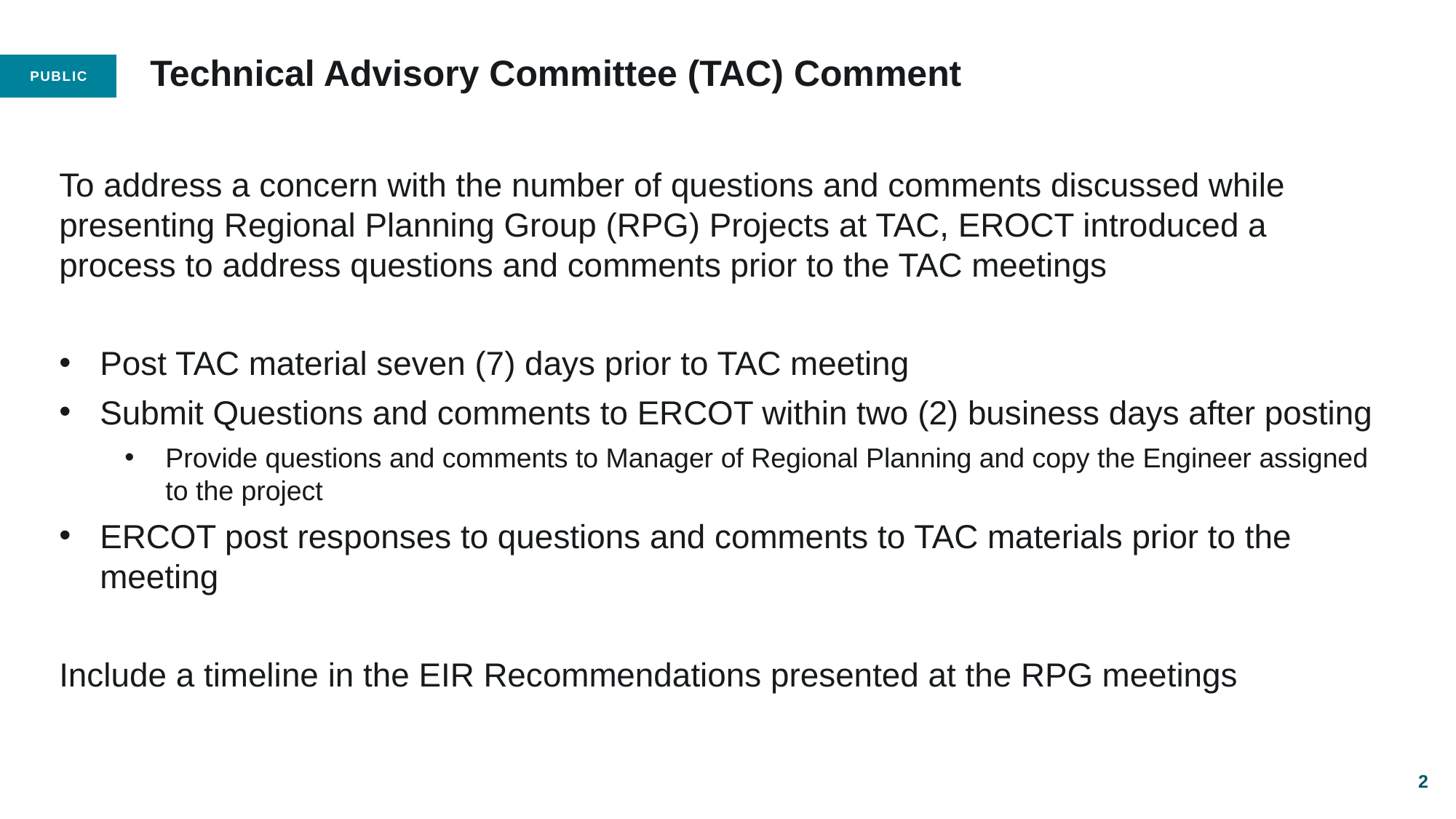

# Technical Advisory Committee (TAC) Comment
To address a concern with the number of questions and comments discussed while presenting Regional Planning Group (RPG) Projects at TAC, EROCT introduced a process to address questions and comments prior to the TAC meetings

Post TAC material seven (7) days prior to TAC meeting
Submit Questions and comments to ERCOT within two (2) business days after posting
Provide questions and comments to Manager of Regional Planning and copy the Engineer assigned to the project
ERCOT post responses to questions and comments to TAC materials prior to the meeting

Include a timeline in the EIR Recommendations presented at the RPG meetings

2